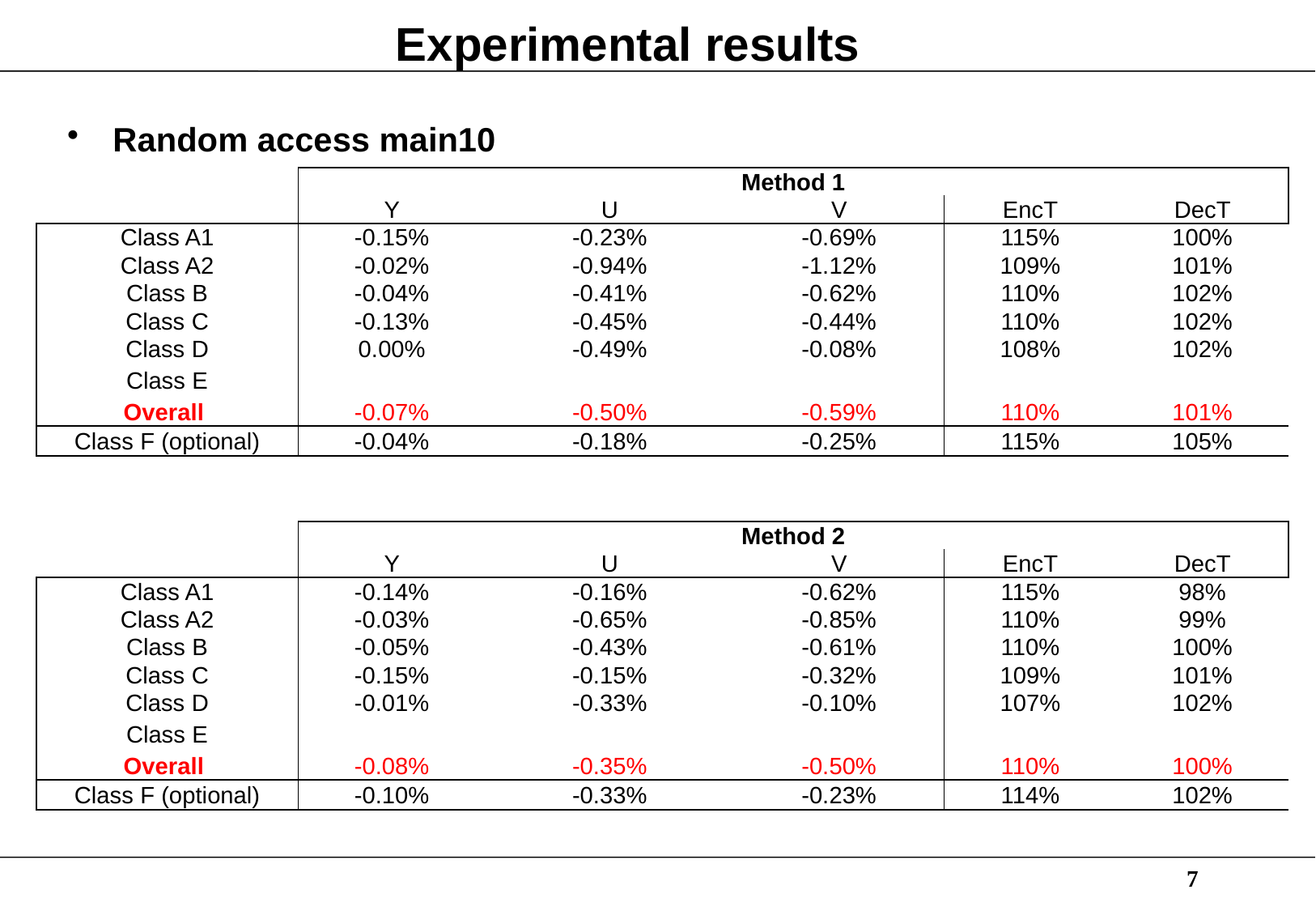

# Experimental results
Random access main10
|  | Method 1 |  |  |  |  |
| --- | --- | --- | --- | --- | --- |
|  | Y | U | V | EncT | DecT |
| Class A1 | -0.15% | -0.23% | -0.69% | 115% | 100% |
| Class A2 | -0.02% | -0.94% | -1.12% | 109% | 101% |
| Class B | -0.04% | -0.41% | -0.62% | 110% | 102% |
| Class C | -0.13% | -0.45% | -0.44% | 110% | 102% |
| Class D | 0.00% | -0.49% | -0.08% | 108% | 102% |
| Class E |  |  |  |  |  |
| Overall | -0.07% | -0.50% | -0.59% | 110% | 101% |
| Class F (optional) | -0.04% | -0.18% | -0.25% | 115% | 105% |
|  | Method 2 |  |  |  |  |
| --- | --- | --- | --- | --- | --- |
|  | Y | U | V | EncT | DecT |
| Class A1 | -0.14% | -0.16% | -0.62% | 115% | 98% |
| Class A2 | -0.03% | -0.65% | -0.85% | 110% | 99% |
| Class B | -0.05% | -0.43% | -0.61% | 110% | 100% |
| Class C | -0.15% | -0.15% | -0.32% | 109% | 101% |
| Class D | -0.01% | -0.33% | -0.10% | 107% | 102% |
| Class E |  |  |  |  |  |
| Overall | -0.08% | -0.35% | -0.50% | 110% | 100% |
| Class F (optional) | -0.10% | -0.33% | -0.23% | 114% | 102% |
7